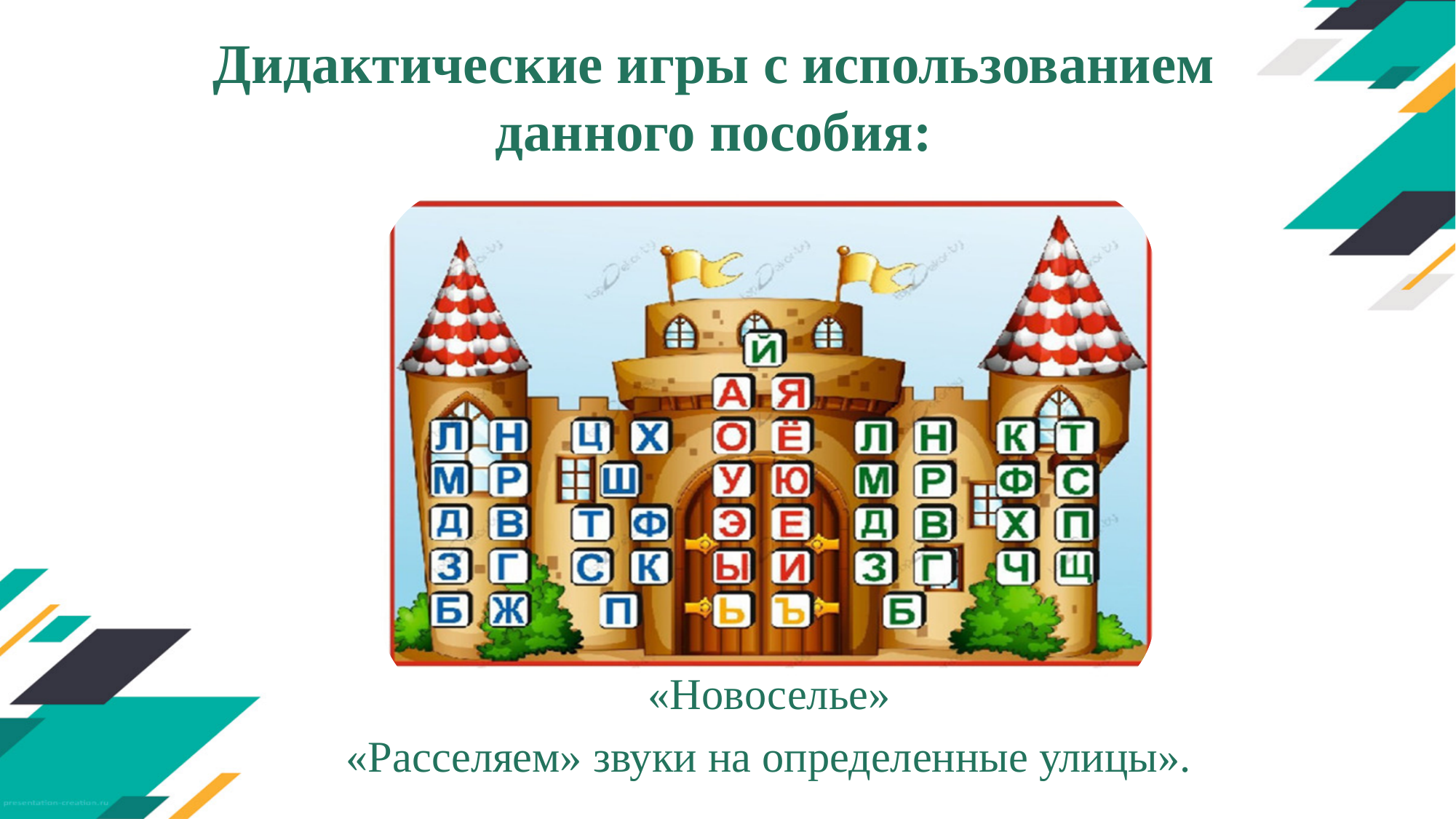

# Дидактические игры с использованием данного пособия:
«Новоселье»
«Расселяем» звуки на определенные улицы».